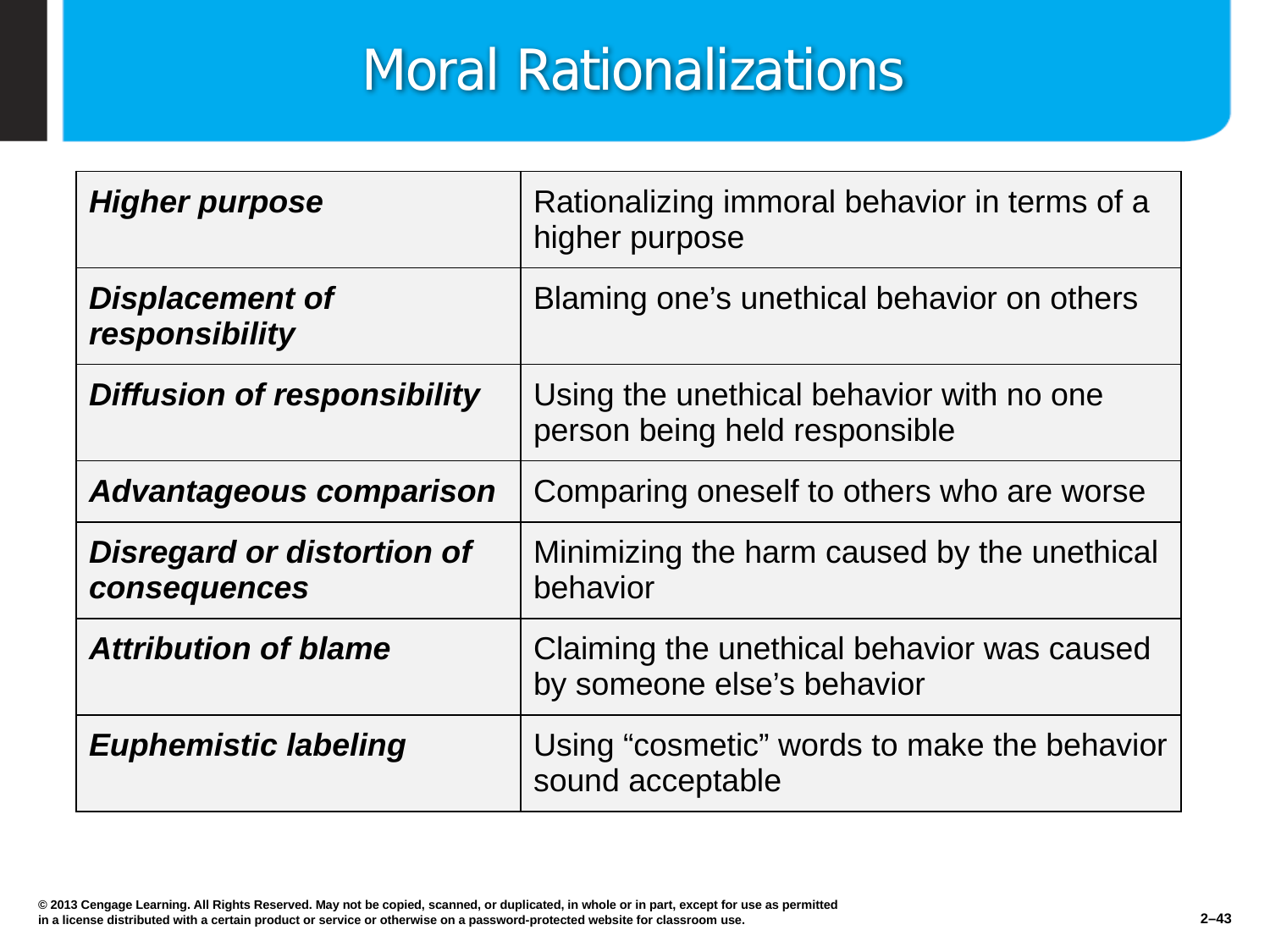

# Moral Rationalizations
| Higher purpose | Rationalizing immoral behavior in terms of a higher purpose |
| --- | --- |
| Displacement of responsibility | Blaming one’s unethical behavior on others |
| Diffusion of responsibility | Using the unethical behavior with no one person being held responsible |
| Advantageous comparison | Comparing oneself to others who are worse |
| Disregard or distortion of consequences | Minimizing the harm caused by the unethical behavior |
| Attribution of blame | Claiming the unethical behavior was caused by someone else’s behavior |
| Euphemistic labeling | Using “cosmetic” words to make the behavior sound acceptable |
© 2013 Cengage Learning. All Rights Reserved. May not be copied, scanned, or duplicated, in whole or in part, except for use as permitted in a license distributed with a certain product or service or otherwise on a password-protected website for classroom use.
2–43